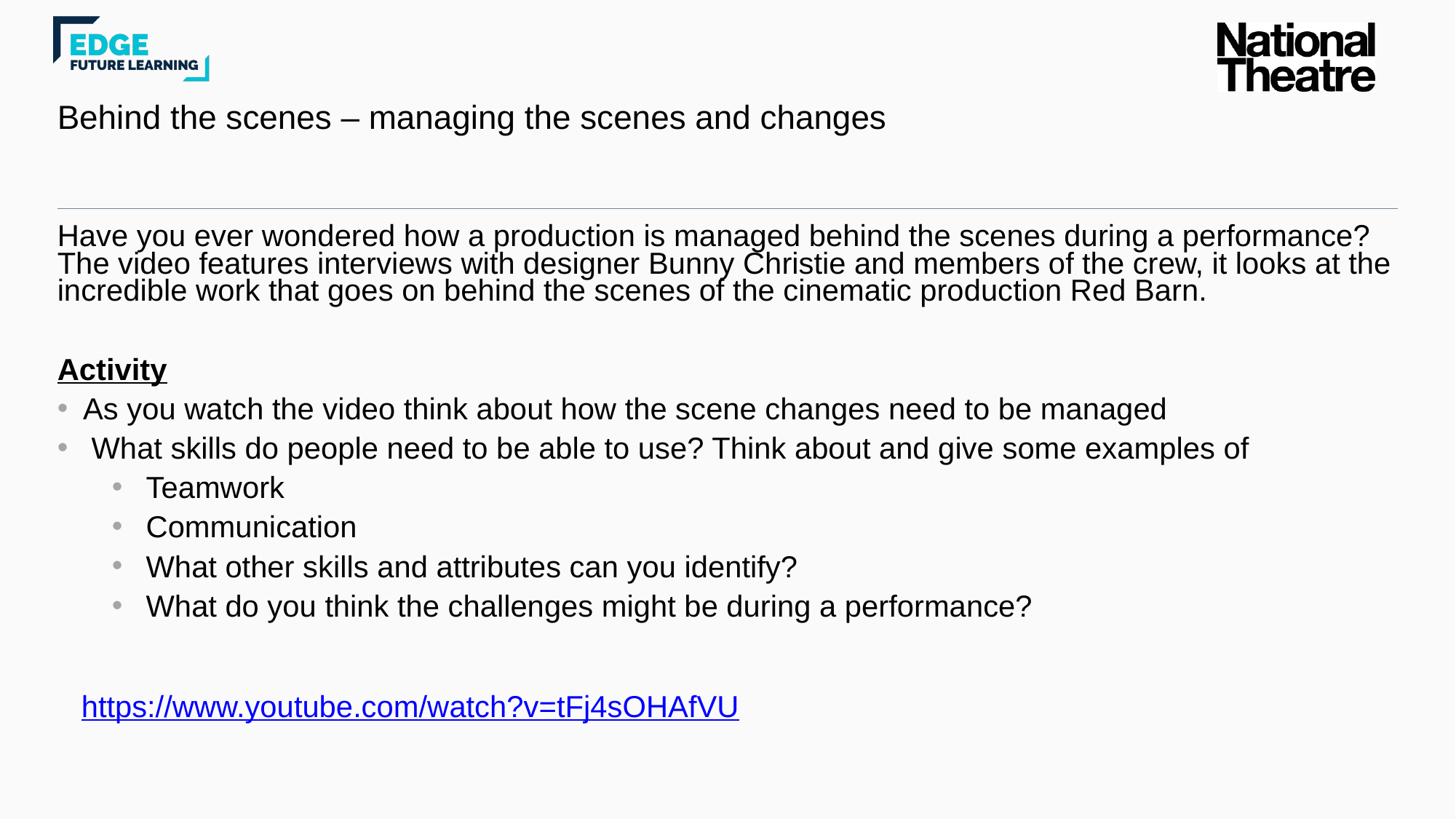

# Behind the scenes – managing the scenes and changes
Have you ever wondered how a production is managed behind the scenes during a performance? The video features interviews with designer Bunny Christie and members of the crew, it looks at the incredible work that goes on behind the scenes of the cinematic production Red Barn.

Activity
As you watch the video think about how the scene changes need to be managed
What skills do people need to be able to use? Think about and give some examples of
Teamwork
Communication
What other skills and attributes can you identify?
What do you think the challenges might be during a performance?
https://www.youtube.com/watch?v=tFj4sOHAfVU